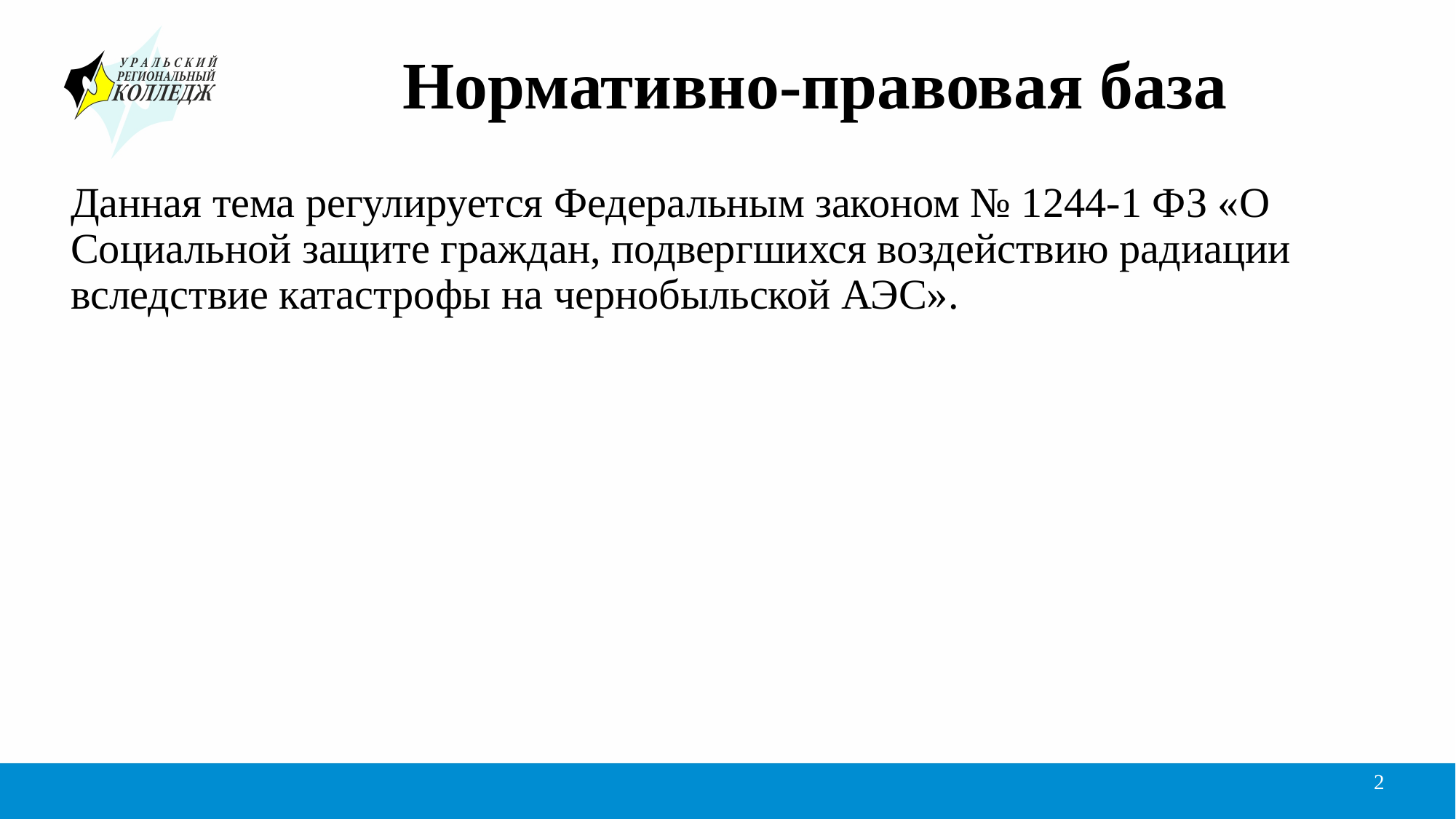

# Нормативно-правовая база
Данная тема регулируется Федеральным законом № 1244-1 ФЗ «О Социальной защите граждан, подвергшихся воздействию радиации вследствие катастрофы на чернобыльской АЭС».

2